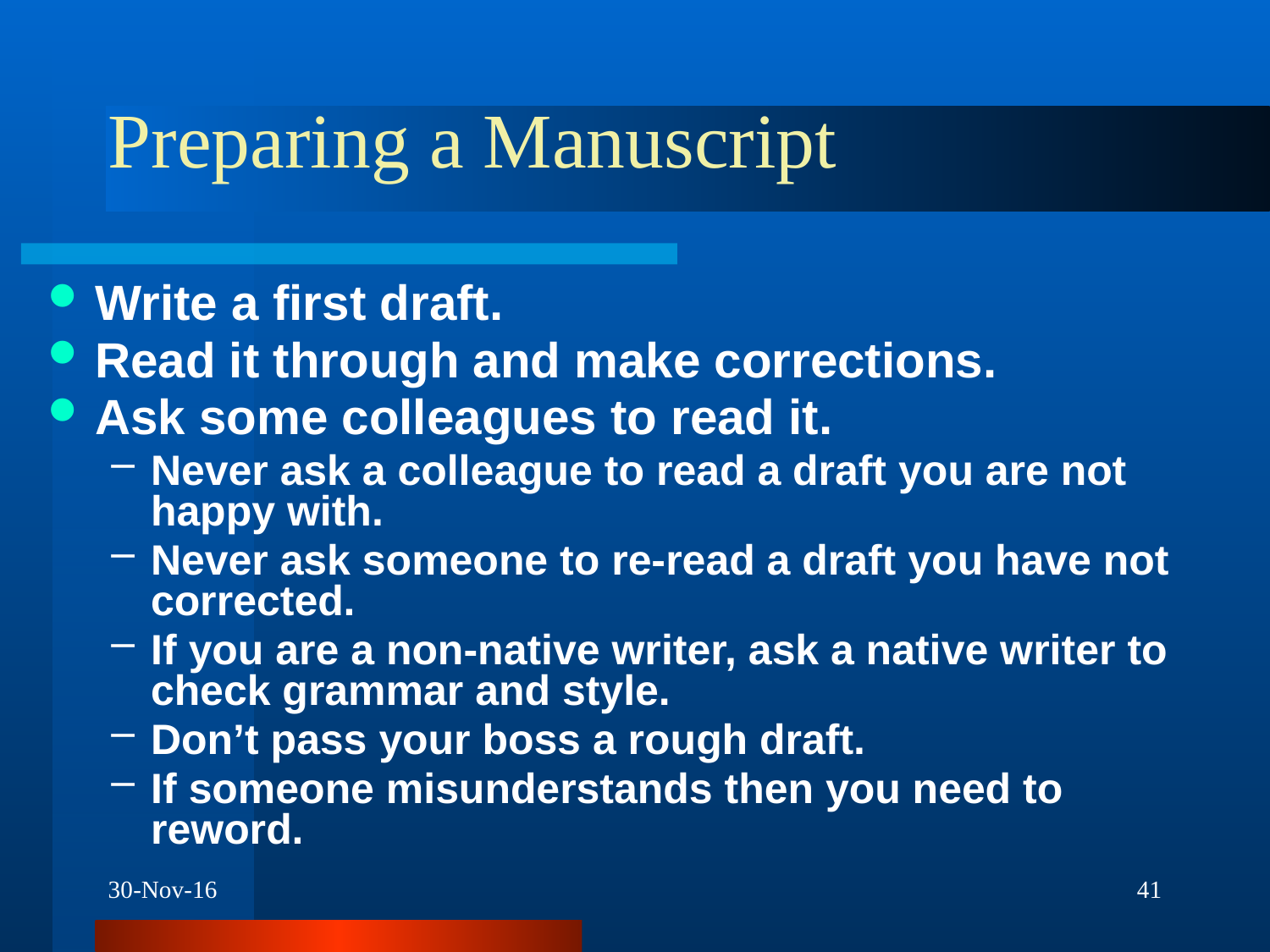

# Preparing a Manuscript
Write a first draft.
Read it through and make corrections.
Ask some colleagues to read it.
Never ask a colleague to read a draft you are not happy with.
Never ask someone to re-read a draft you have not corrected.
If you are a non-native writer, ask a native writer to check grammar and style.
Don’t pass your boss a rough draft.
If someone misunderstands then you need to reword.
30-Nov-16
41